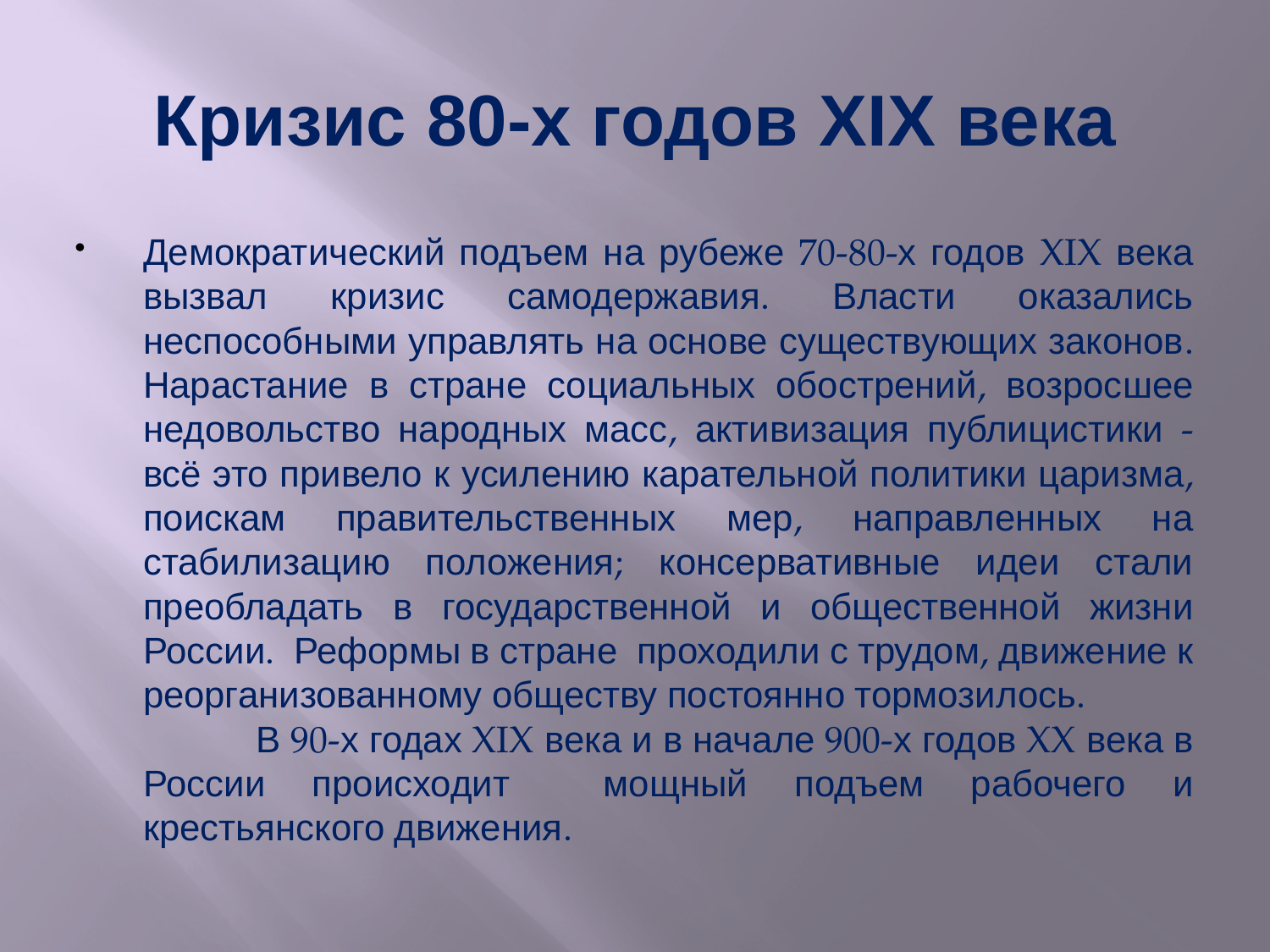

# Кризис 80-х годов XIX века
Демократический подъем на рубеже 70-80-х годов XIX века вызвал кризис самодержавия. Власти оказались неспособными управлять на основе существующих законов. Нарастание в стране социальных обострений, возросшее недовольство народных масс, активизация публицистики - всё это привело к усилению карательной политики царизма, поискам правительственных мер, направленных на стабилизацию положения; консервативные идеи стали преобладать в государственной и общественной жизни России.  Реформы в стране  проходили с трудом, движение к реорганизованному обществу постоянно тормозилось.                       В 90-х годах XIX века и в начале 900-х годов XX века в России происходит  мощный подъем рабочего и крестьянского движения.